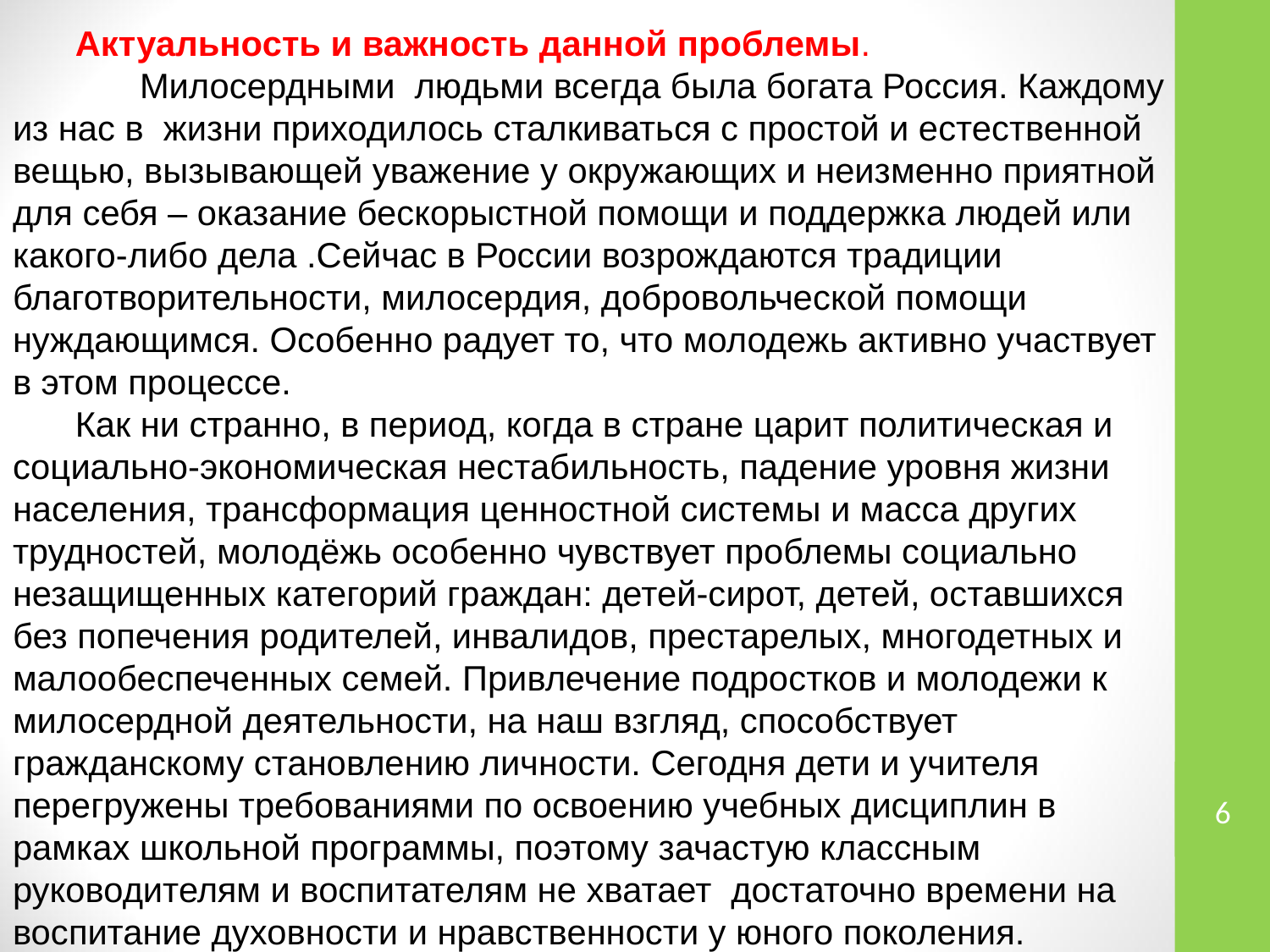

Актуальность и важность данной проблемы.
	Милосердными  людьми всегда была богата Россия. Каждому из нас в  жизни приходилось сталкиваться с простой и естественной вещью, вызывающей уважение у окружающих и неизменно приятной для себя – оказание бескорыстной помощи и поддержка людей или какого-либо дела .Сейчас в России возрождаются традиции благотворительности, милосердия, добровольческой помощи нуждающимся. Особенно радует то, что молодежь активно участвует в этом процессе.
Как ни странно, в период, когда в стране царит политическая и социально-экономическая нестабильность, падение уровня жизни населения, трансформация ценностной системы и масса других трудностей, молодёжь особенно чувствует проблемы социально незащищенных категорий граждан: детей-сирот, детей, оставшихся без попечения родителей, инвалидов, престарелых, многодетных и малообеспеченных семей. Привлечение подростков и молодежи к милосердной деятельности, на наш взгляд, способствует гражданскому становлению личности. Сегодня дети и учителя перегружены требованиями по освоению учебных дисциплин в рамках школьной программы, поэтому зачастую классным руководителям и воспитателям не хватает  достаточно времени на воспитание духовности и нравственности у юного поколения.
6